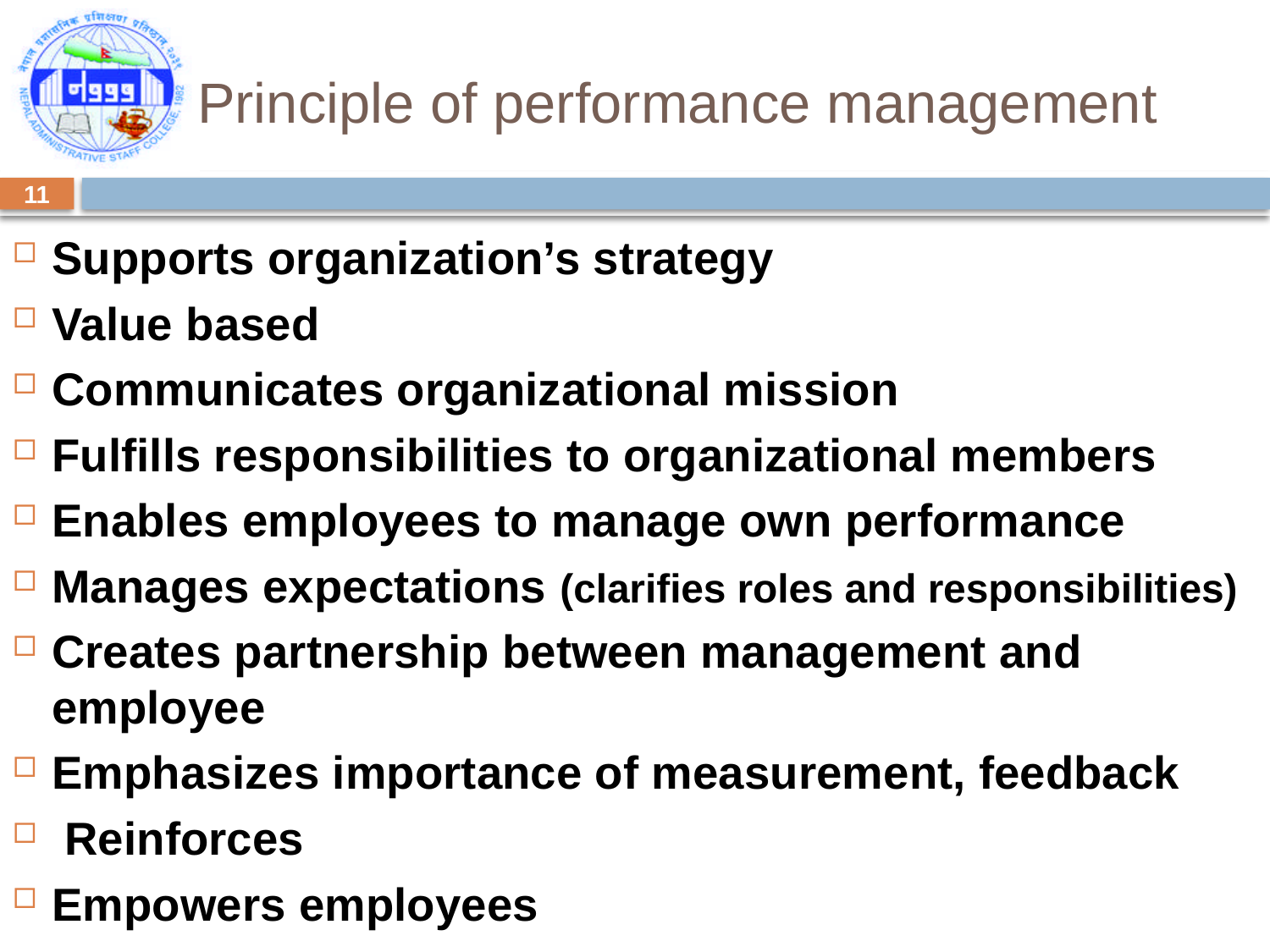

# Principle of performance management
11
Supports organization’s strategy
Value based
Communicates organizational mission
Fulfills responsibilities to organizational members
Enables employees to manage own performance
Manages expectations (clarifies roles and responsibilities)
Creates partnership between management and employee
Emphasizes importance of measurement, feedback
 Reinforces
Empowers employees